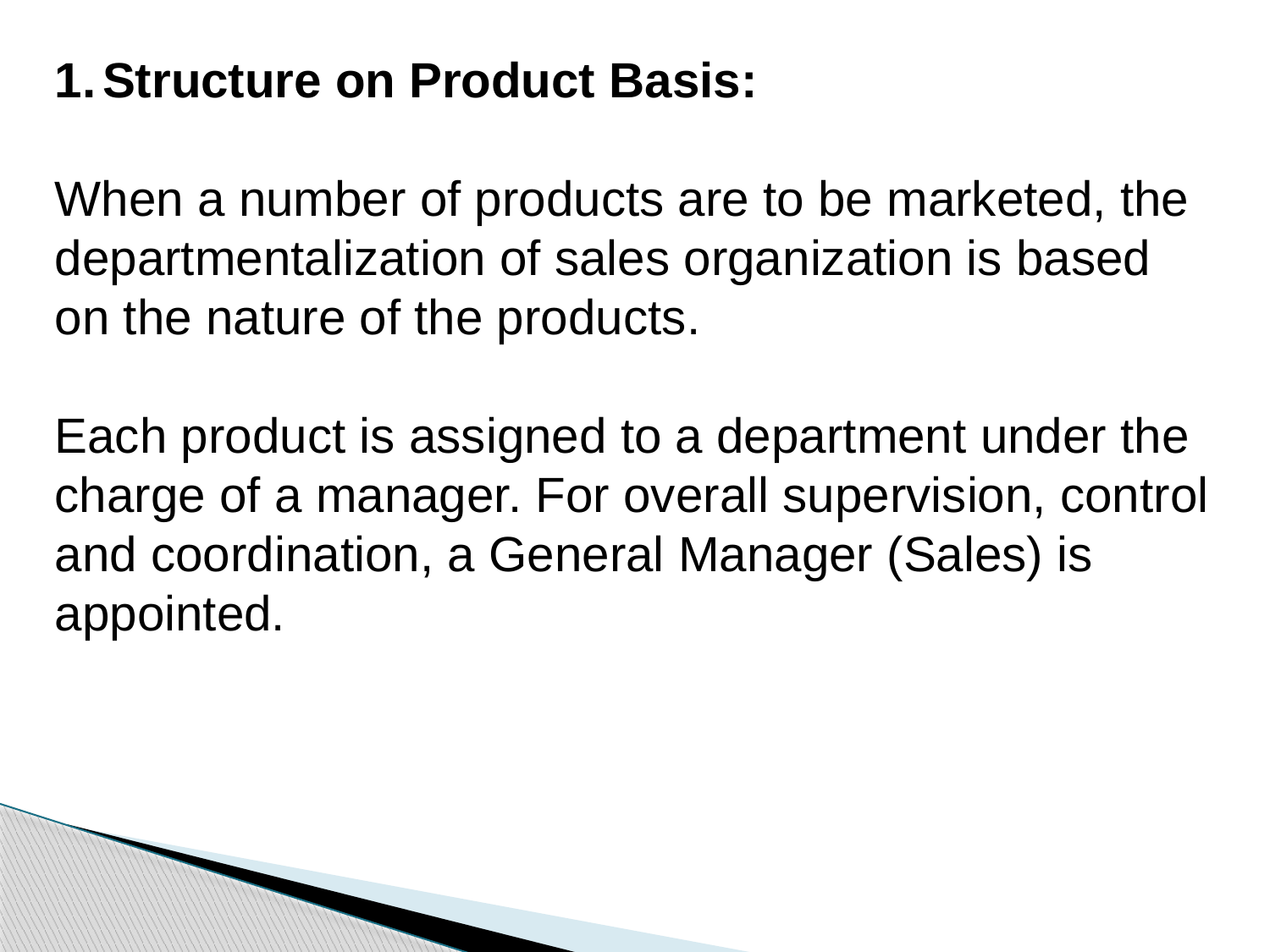

Structure on Product Basis:

When a number of products are to be marketed, the departmentalization of sales organization is based on the nature of the products.

Each product is assigned to a department under the charge of a manager. For overall supervision, control and coordination, a General Manager (Sales) is appointed.